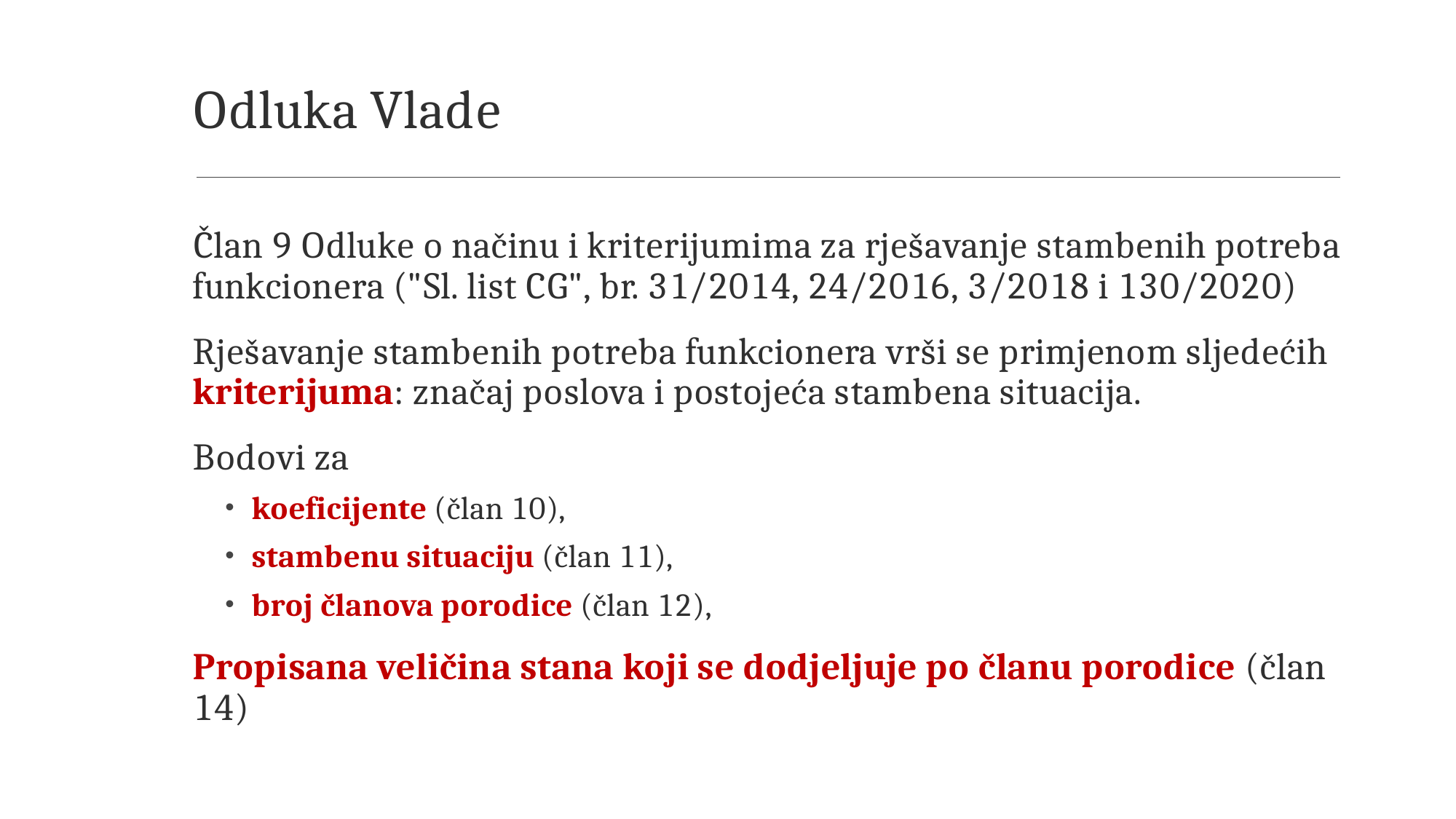

# Odluka Vlade
Član 9 Odluke o načinu i kriterijumima za rješavanje stambenih potreba funkcionera ("Sl. list CG", br. 31/2014, 24/2016, 3/2018 i 130/2020)
Rješavanje stambenih potreba funkcionera vrši se primjenom sljedećih kriterijuma: značaj poslova i postojeća stambena situacija.
Bodovi za
koeficijente (član 10),
stambenu situaciju (član 11),
broj članova porodice (član 12),
Propisana veličina stana koji se dodjeljuje po članu porodice (član 14)